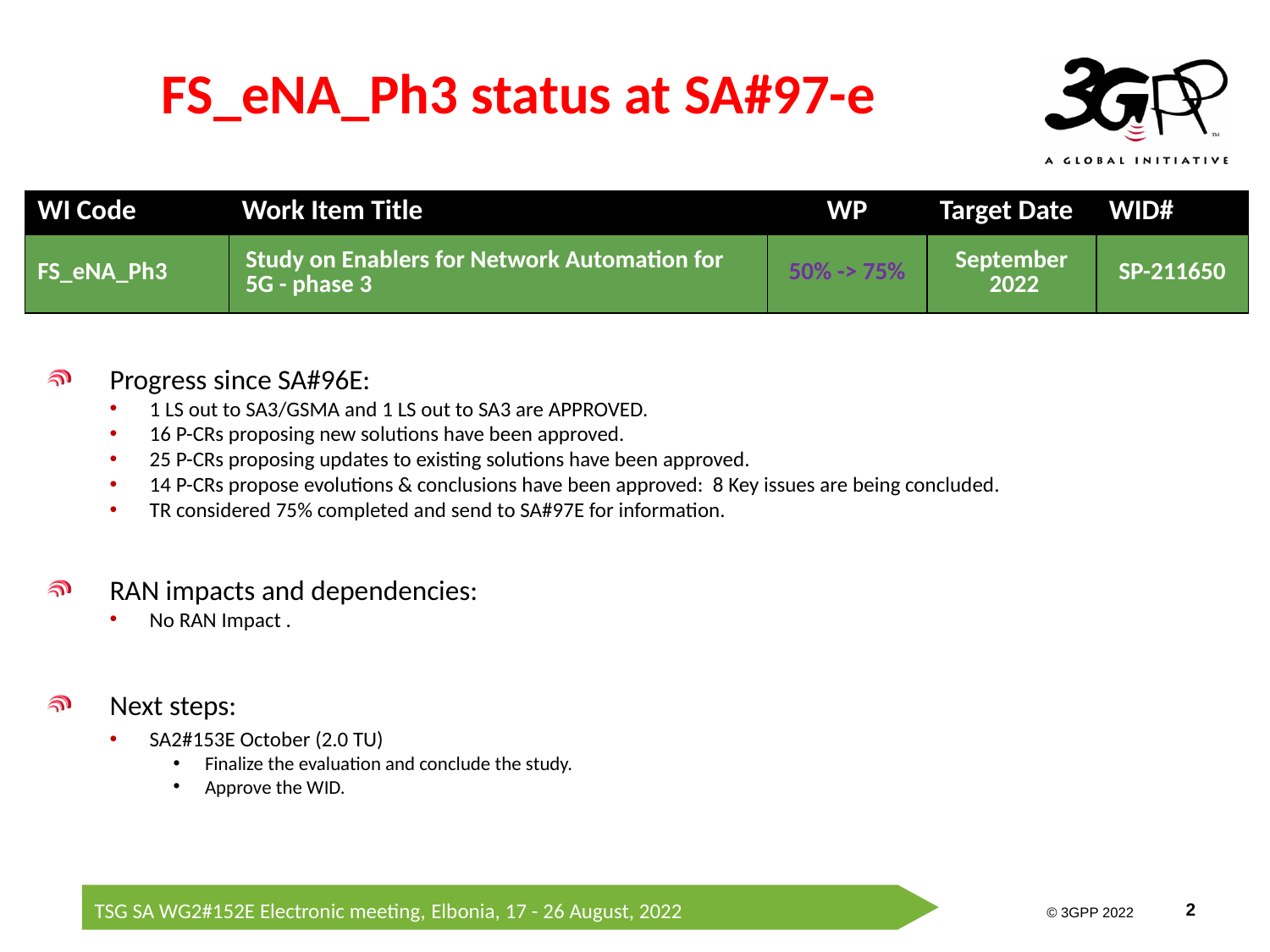

# FS_eNA_Ph3 status at SA#97-e
| WI Code | Work Item Title | WP | Target Date | WID# |
| --- | --- | --- | --- | --- |
| FS\_eNA\_Ph3 | Study on Enablers for Network Automation for 5G - phase 3 | 50% -> 75% | September 2022 | SP-211650 |
Progress since SA#96E:
1 LS out to SA3/GSMA and 1 LS out to SA3 are APPROVED.
16 P-CRs proposing new solutions have been approved.
25 P-CRs proposing updates to existing solutions have been approved.
14 P-CRs propose evolutions & conclusions have been approved:  8 Key issues are being concluded.
TR considered 75% completed and send to SA#97E for information.

RAN impacts and dependencies:
No RAN Impact .

Next steps:
SA2#153E October (2.0 TU)
Finalize the evaluation and conclude the study.
Approve the WID.